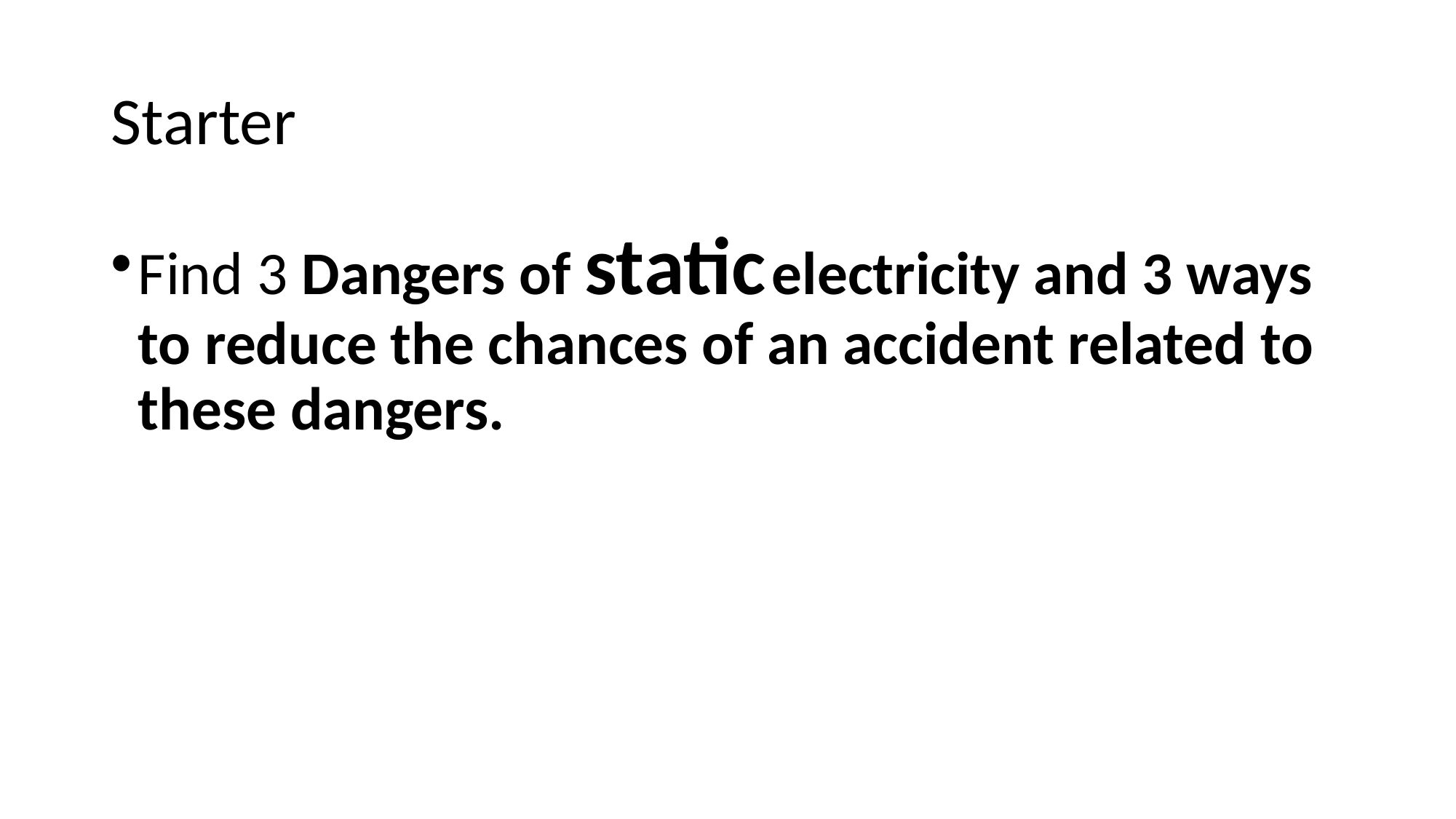

# Starter
Find 3 Dangers of static electricity and 3 ways to reduce the chances of an accident related to these dangers.